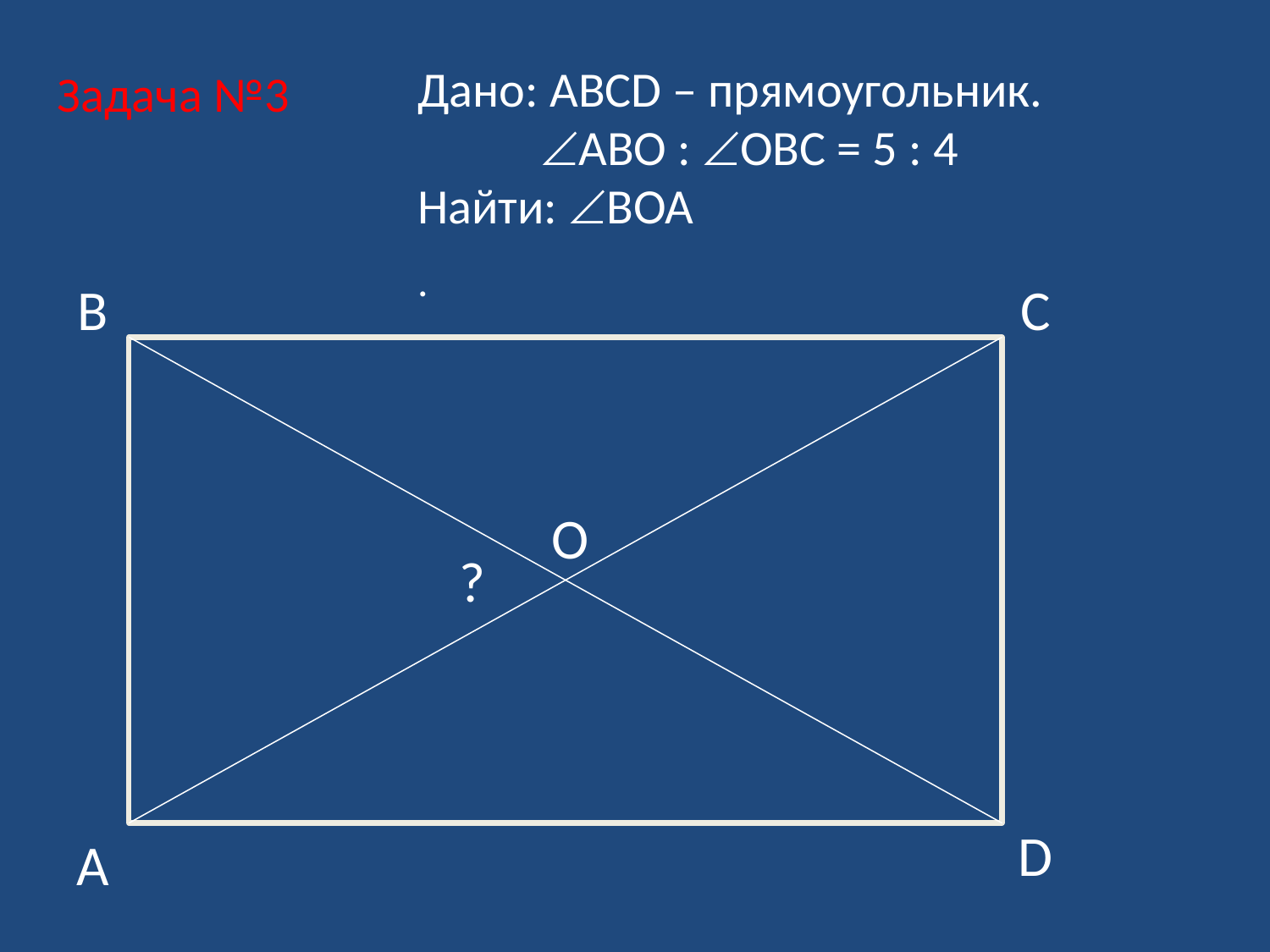

Задача №3

Дано: АВСD – прямоугольник.
           ∠АВО : ∠ОВС = 5 : 4
Найти: ∠ВОА
.
B
C

O
?
D
A